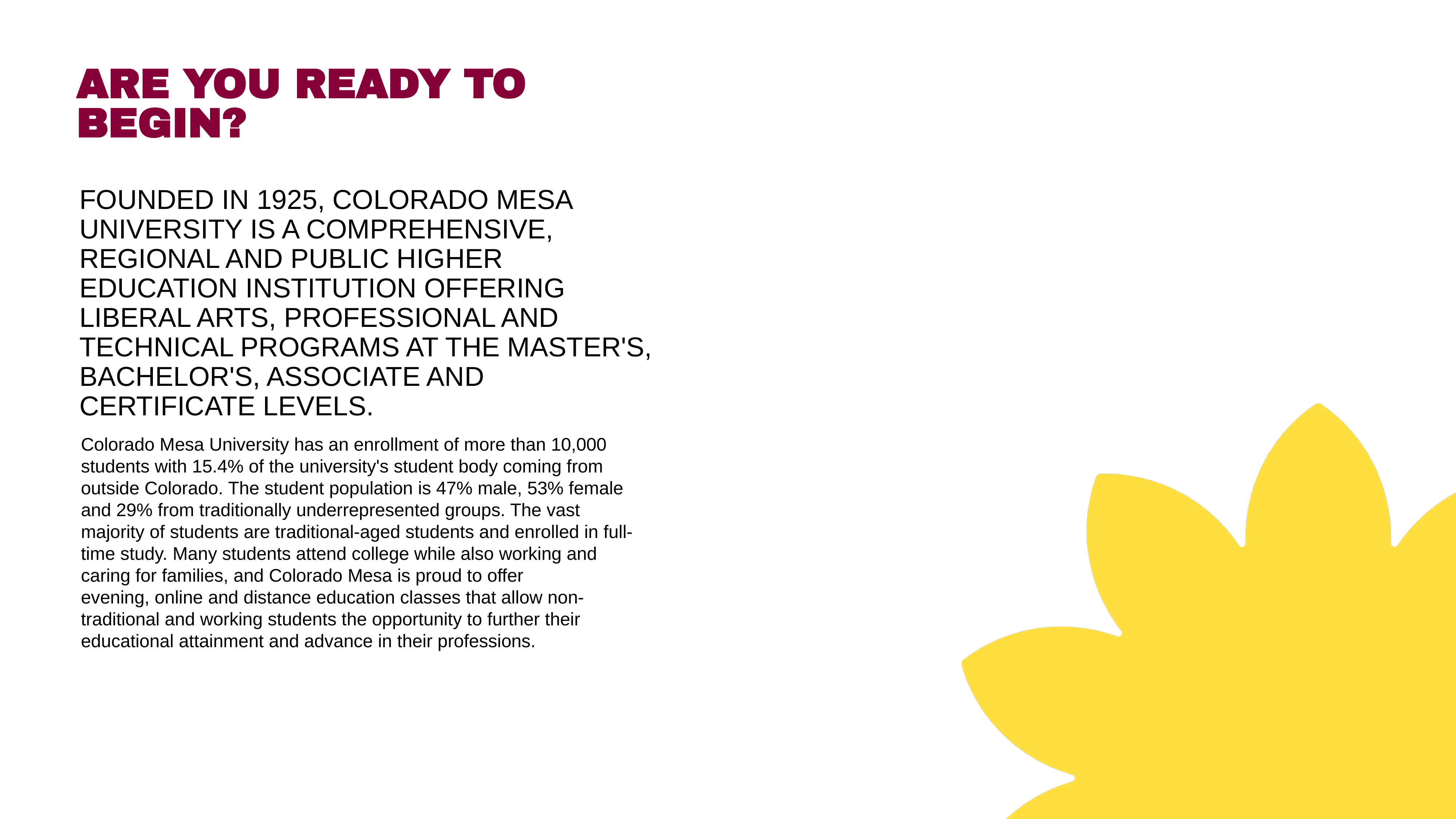

Are you ready to begin?
Founded in 1925, Colorado Mesa University is a comprehensive, regional and public higher education institution offering liberal arts, professional and technical programs at the master's, bachelor's, associate and certificate levels.
Colorado Mesa University has an enrollment of more than 10,000 students with 15.4% of the university's student body coming from outside Colorado. The student population is 47% male, 53% female and 29% from traditionally underrepresented groups. The vast majority of students are traditional-aged students and enrolled in full-time study. Many students attend college while also working and caring for families, and Colorado Mesa is proud to offer evening, online and distance education classes that allow non-traditional and working students the opportunity to further their educational attainment and advance in their professions.